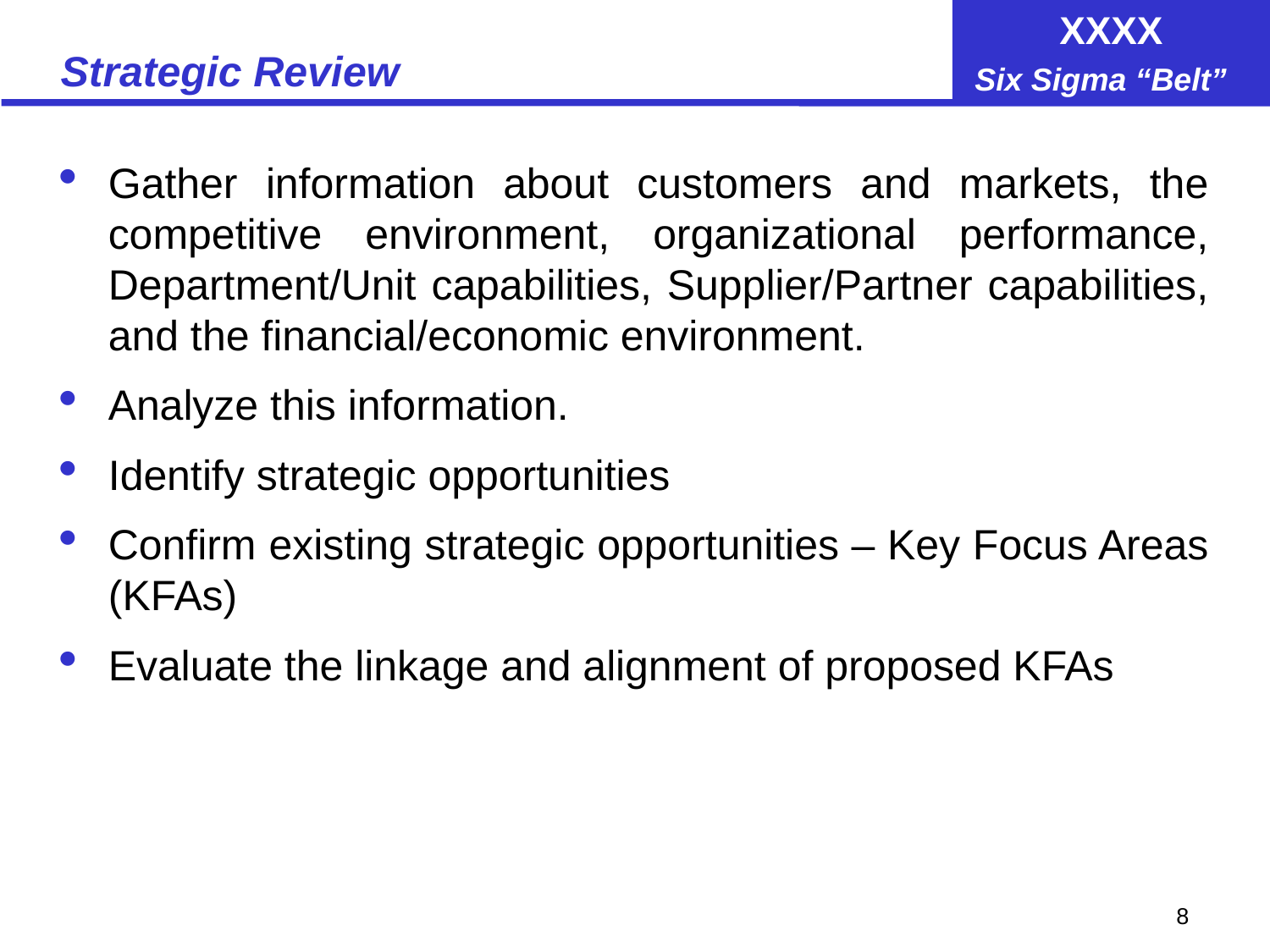

# Strategic Review
Gather information about customers and markets, the competitive environment, organizational performance, Department/Unit capabilities, Supplier/Partner capabilities, and the financial/economic environment.
Analyze this information.
Identify strategic opportunities
Confirm existing strategic opportunities – Key Focus Areas (KFAs)
Evaluate the linkage and alignment of proposed KFAs